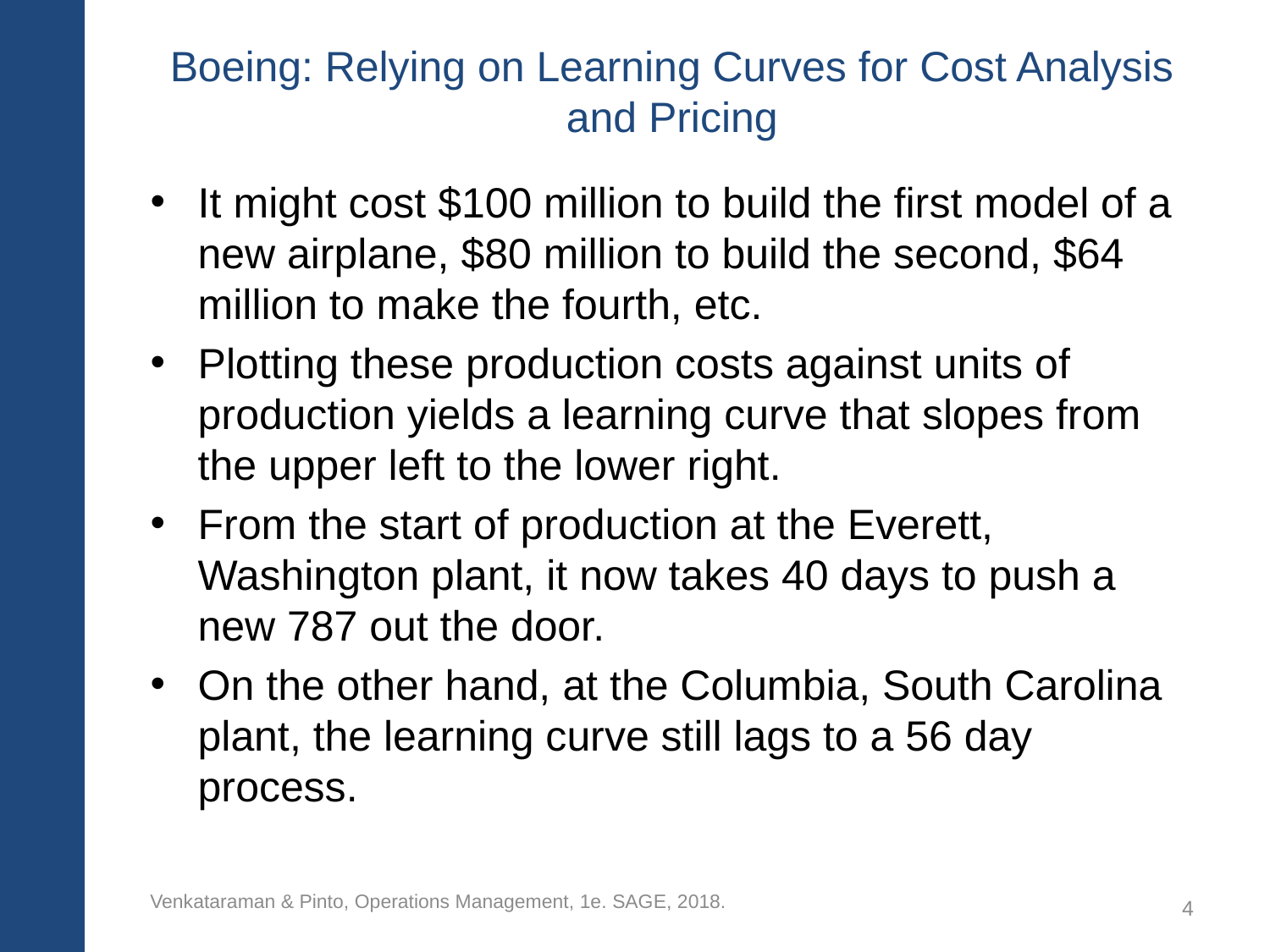

# Boeing: Relying on Learning Curves for Cost Analysis and Pricing
It might cost $100 million to build the first model of a new airplane, $80 million to build the second, $64 million to make the fourth, etc.
Plotting these production costs against units of production yields a learning curve that slopes from the upper left to the lower right.
From the start of production at the Everett, Washington plant, it now takes 40 days to push a new 787 out the door.
On the other hand, at the Columbia, South Carolina plant, the learning curve still lags to a 56 day process.
Venkataraman & Pinto, Operations Management, 1e. SAGE, 2018.
4